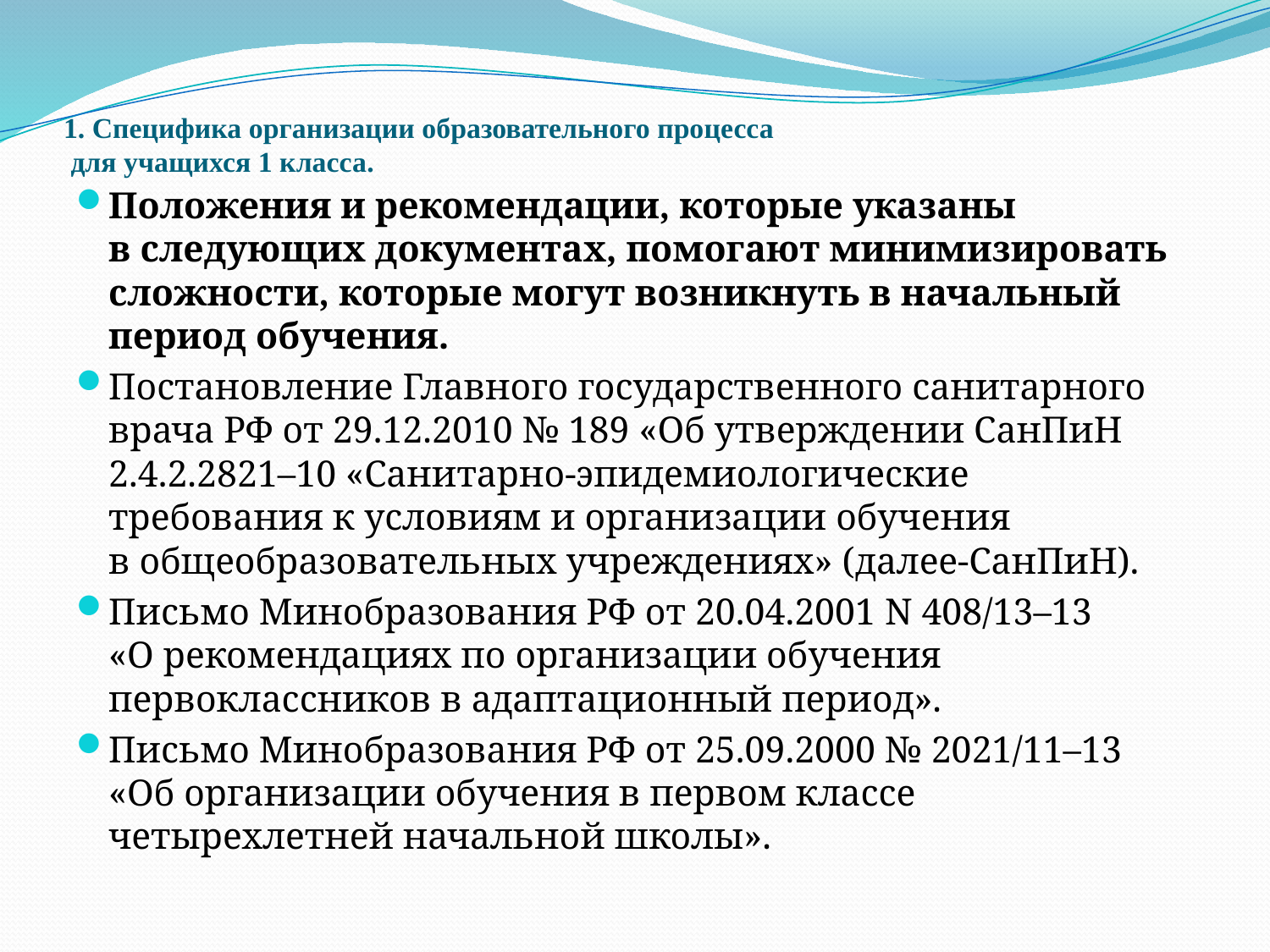

# 1. Специфика организации образовательного процесса для учащихся 1 класса.
Положения и рекомендации, которые указаны в следующих документах, помогают минимизировать сложности, которые могут возникнуть в начальный период обучения.
Постановление Главного государственного санитарного врача РФ от 29.12.2010 № 189 «Об утверждении СанПиН 2.4.2.2821–10 «Санитарно-эпидемиологические требования к условиям и организации обучения в общеобразовательных учреждениях» (далее-СанПиН).
Письмо Минобразования РФ от 20.04.2001 N 408/13–13 «О рекомендациях по организации обучения первоклассников в адаптационный период».
Письмо Минобразования РФ от 25.09.2000 № 2021/11–13 «Об организации обучения в первом классе четырехлетней начальной школы».